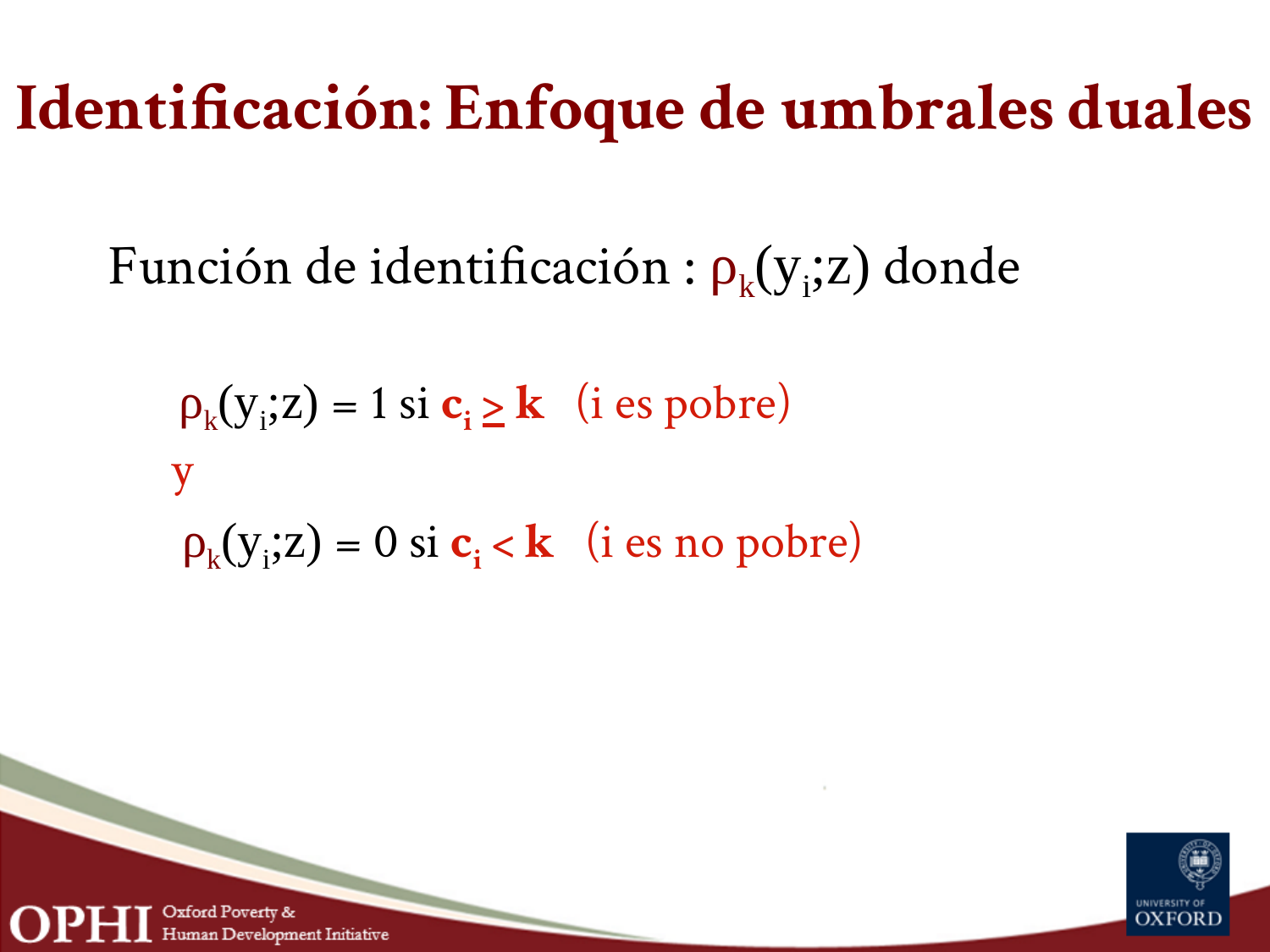

# Identificación: Enfoque de umbrales duales
Función de identificación : ρk(yi;z) donde

 ρk(yi;z) = 1 si ci > k   (i es pobre)
y
 ρk(yi;z) = 0 si ci < k   (i es no pobre)